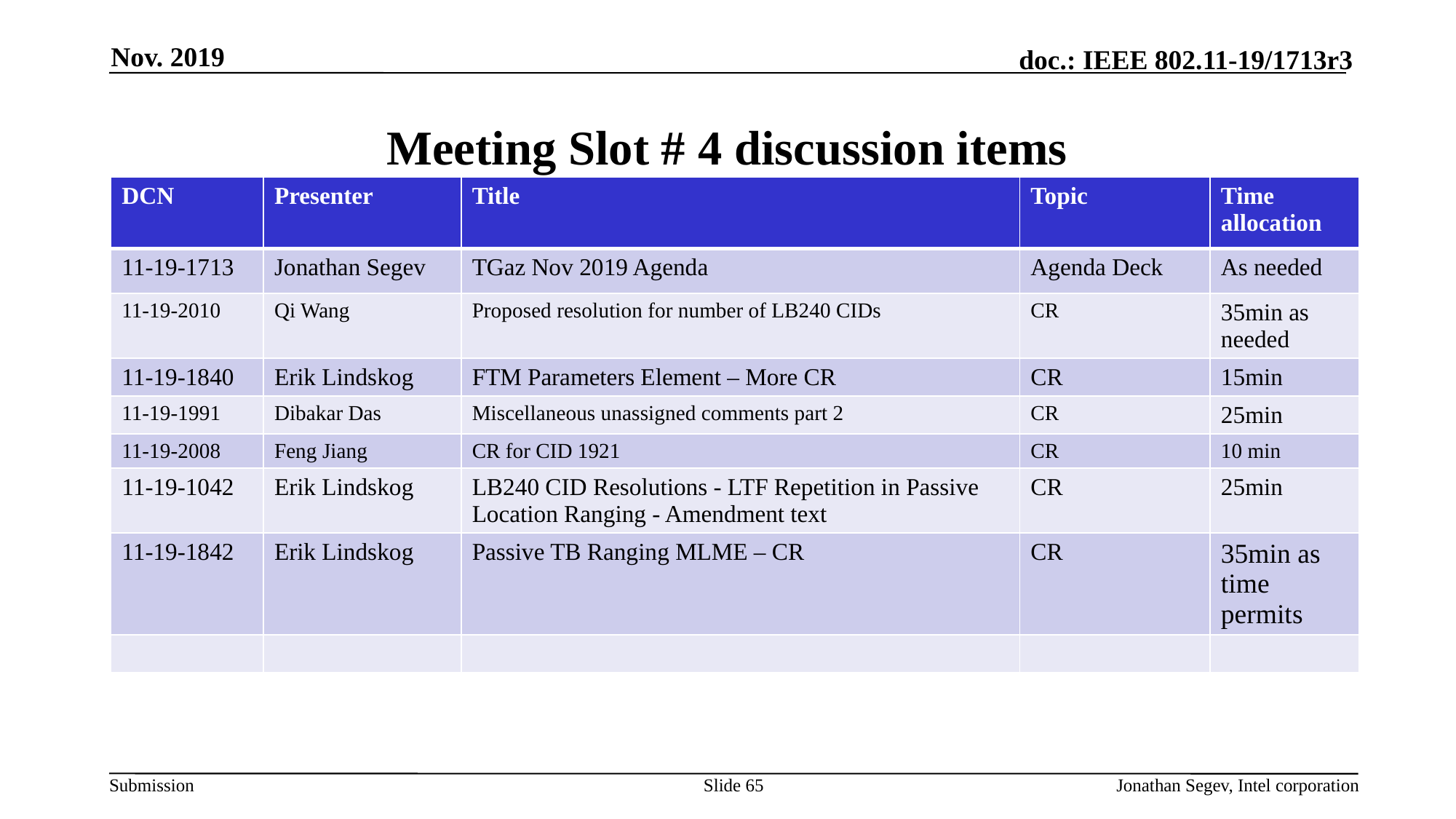

Nov. 2019
# Meeting Slot # 4 discussion items
| DCN | Presenter | Title | Topic | Time allocation |
| --- | --- | --- | --- | --- |
| 11-19-1713 | Jonathan Segev | TGaz Nov 2019 Agenda | Agenda Deck | As needed |
| 11-19-2010 | Qi Wang | Proposed resolution for number of LB240 CIDs | CR | 35min as needed |
| 11-19-1840 | Erik Lindskog | FTM Parameters Element – More CR | CR | 15min |
| 11-19-1991 | Dibakar Das | Miscellaneous unassigned comments part 2 | CR | 25min |
| 11-19-2008 | Feng Jiang | CR for CID 1921 | CR | 10 min |
| 11-19-1042 | Erik Lindskog | LB240 CID Resolutions - LTF Repetition in Passive Location Ranging - Amendment text | CR | 25min |
| 11-19-1842 | Erik Lindskog | Passive TB Ranging MLME – CR | CR | 35min as time permits |
|  |  |  |  |  |
Slide 65
Jonathan Segev, Intel corporation